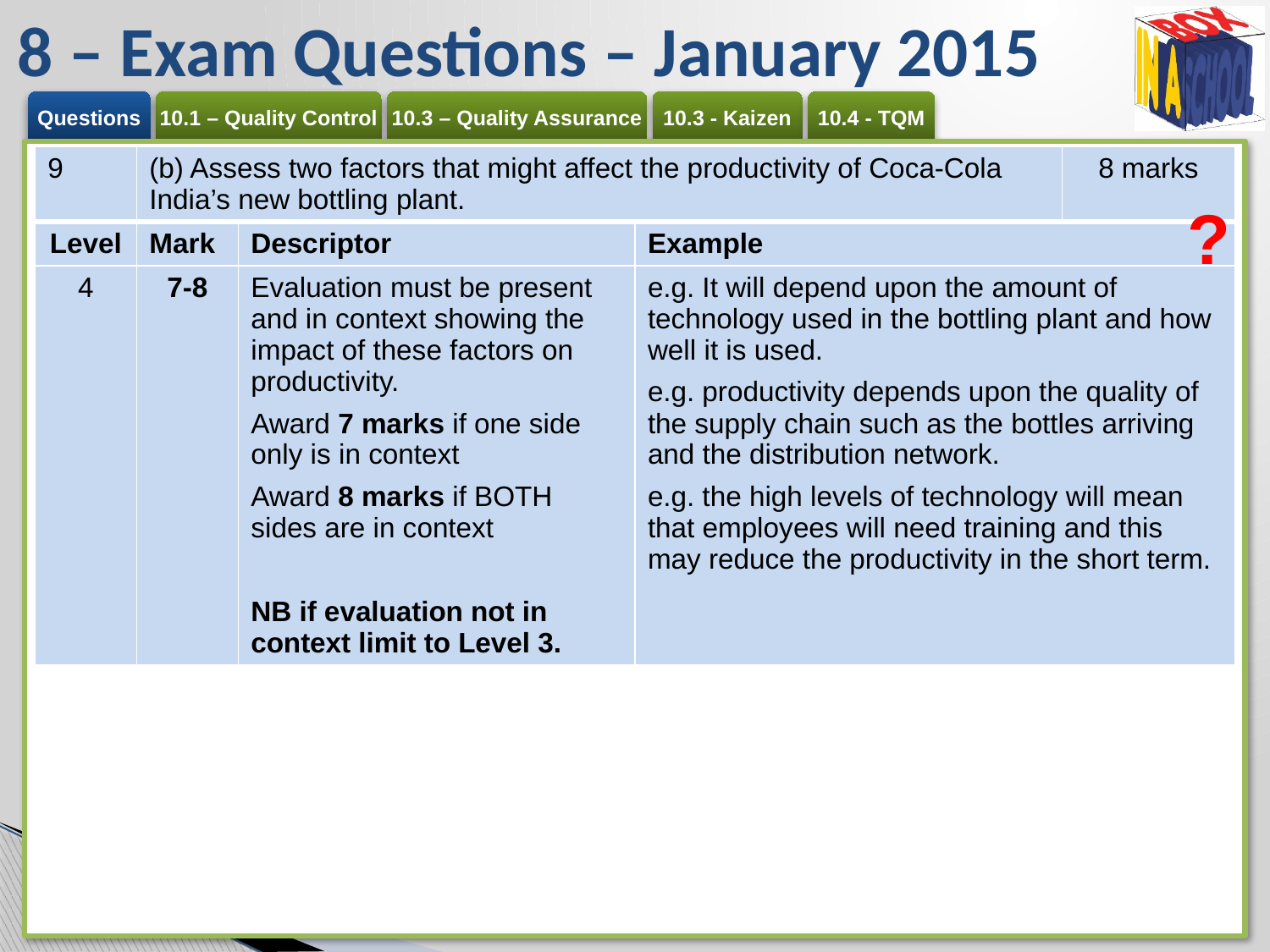

# 8 – Exam Questions – January 2015
| 9 | (b) Assess two factors that might affect the productivity of Coca-Cola India’s new bottling plant. |  |  | 8 marks |
| --- | --- | --- | --- | --- |
| Level | Mark | Descriptor | Example |  |
| 4 | 7-8 | Evaluation must be present and in context showing the impact of these factors on productivity. Award 7 marks if one side only is in context Award 8 marks if BOTH sides are in context NB if evaluation not in context limit to Level 3. | e.g. It will depend upon the amount of technology used in the bottling plant and how well it is used. e.g. productivity depends upon the quality of the supply chain such as the bottles arriving and the distribution network. e.g. the high levels of technology will mean that employees will need training and this may reduce the productivity in the short term. |  |
?